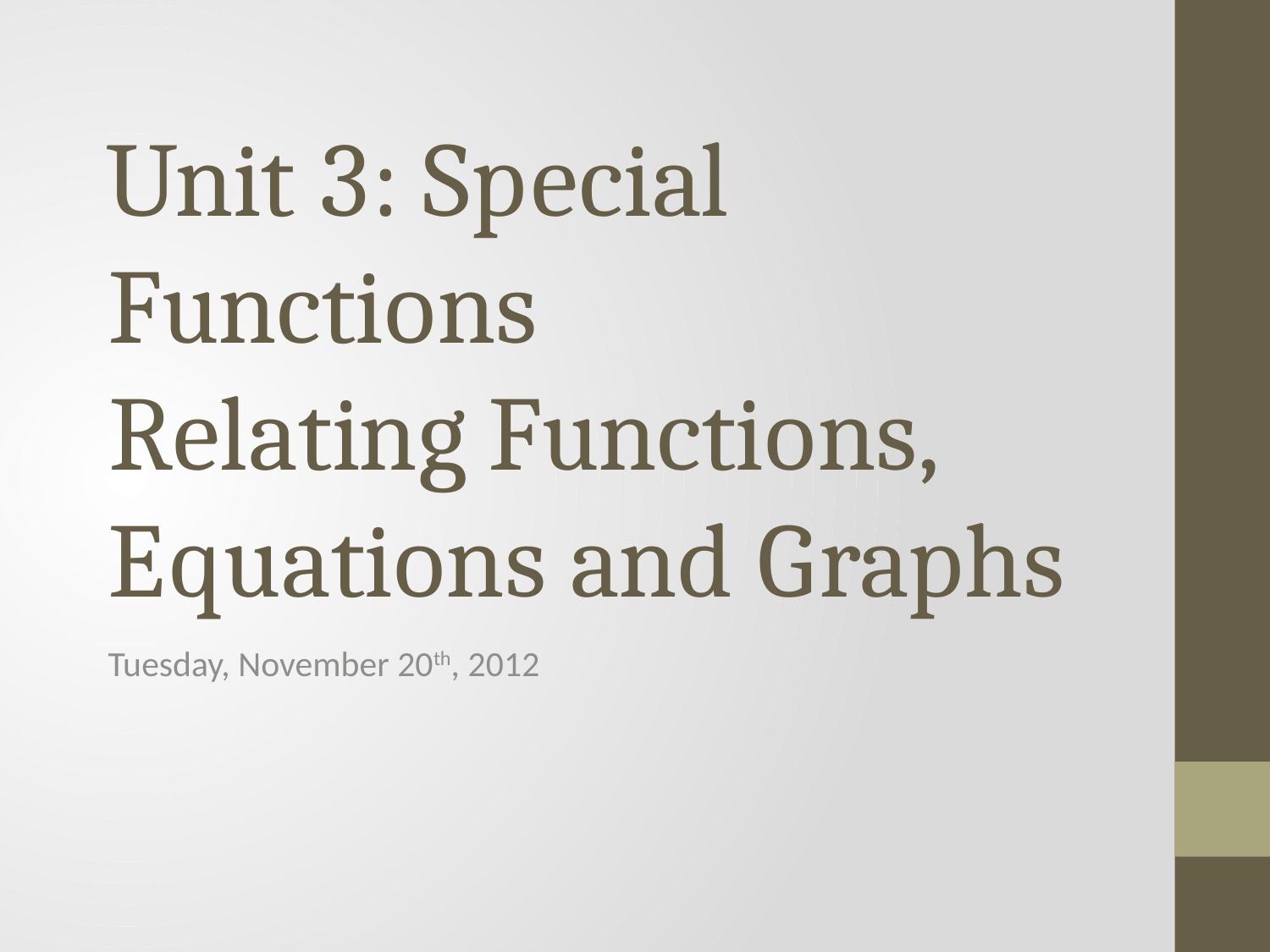

# Unit 3: Special Functions Relating Functions, Equations and Graphs
Tuesday, November 20th, 2012